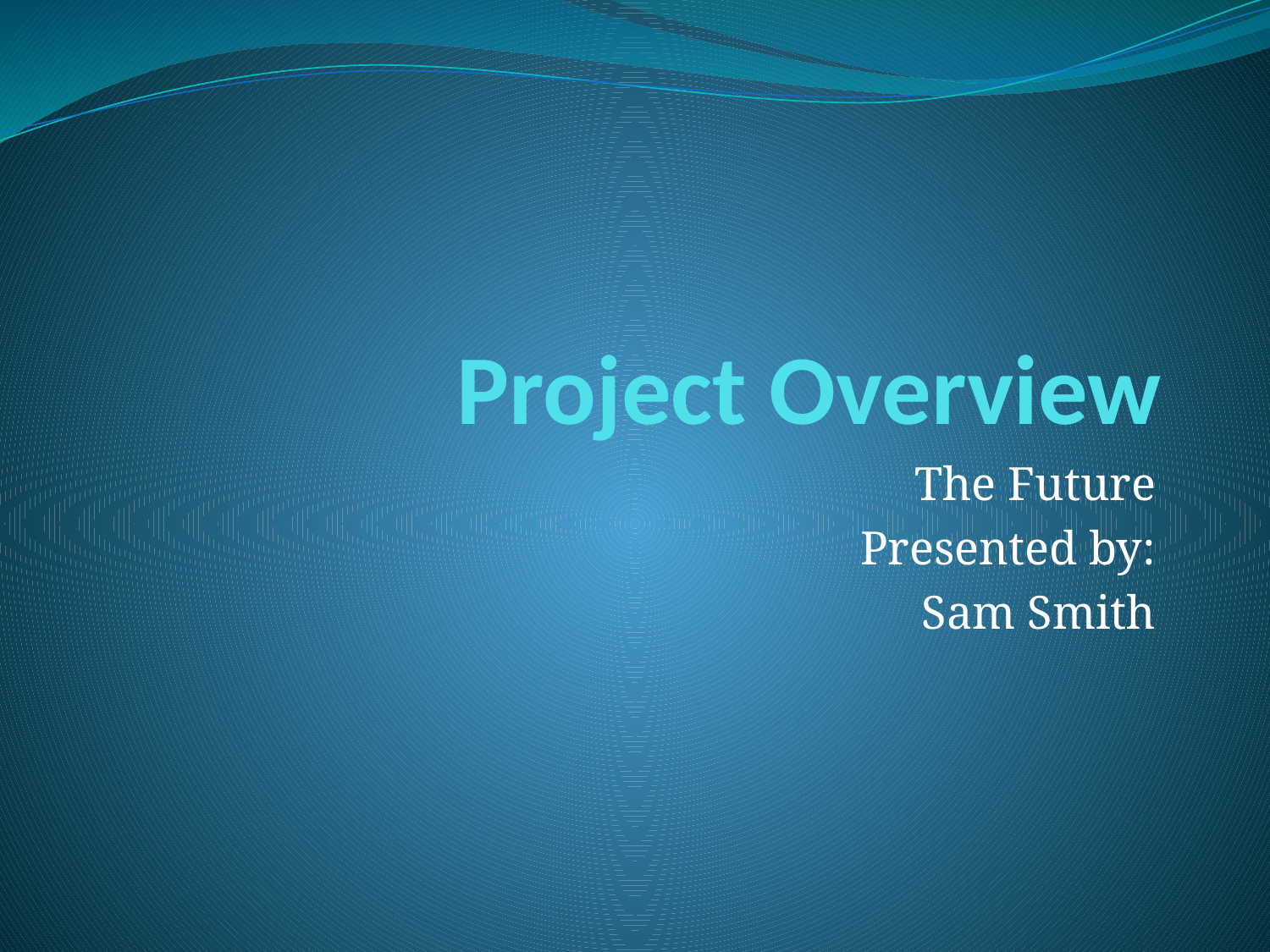

# Project Overview
The Future
Presented by:
Sam Smith